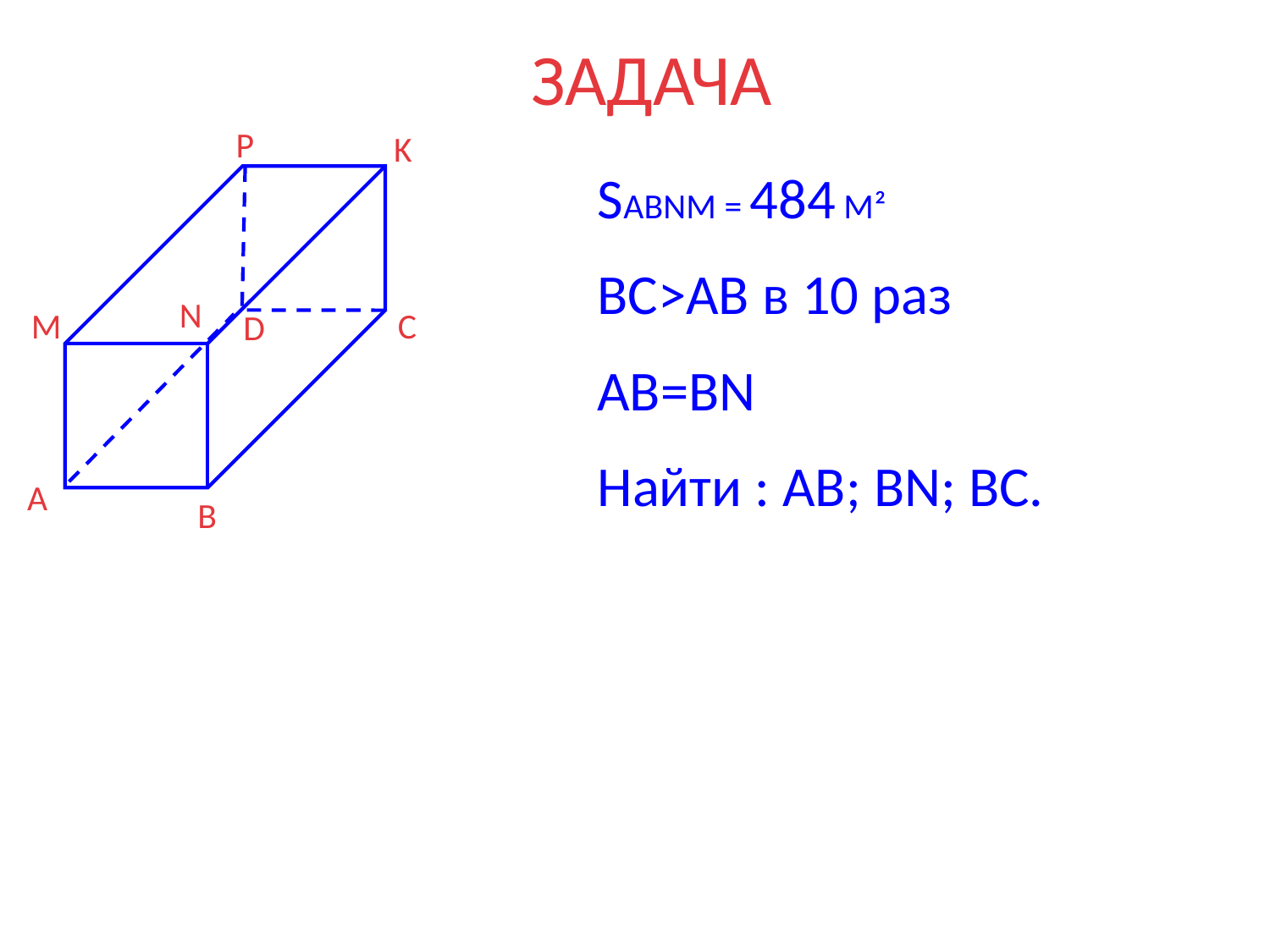

# ЗАДАЧА
P
K
SABNM = 484 M²
BC>AB в 10 раз
AB=BN
Найти : AB; BN; BC.

N
M
C
D

A
B